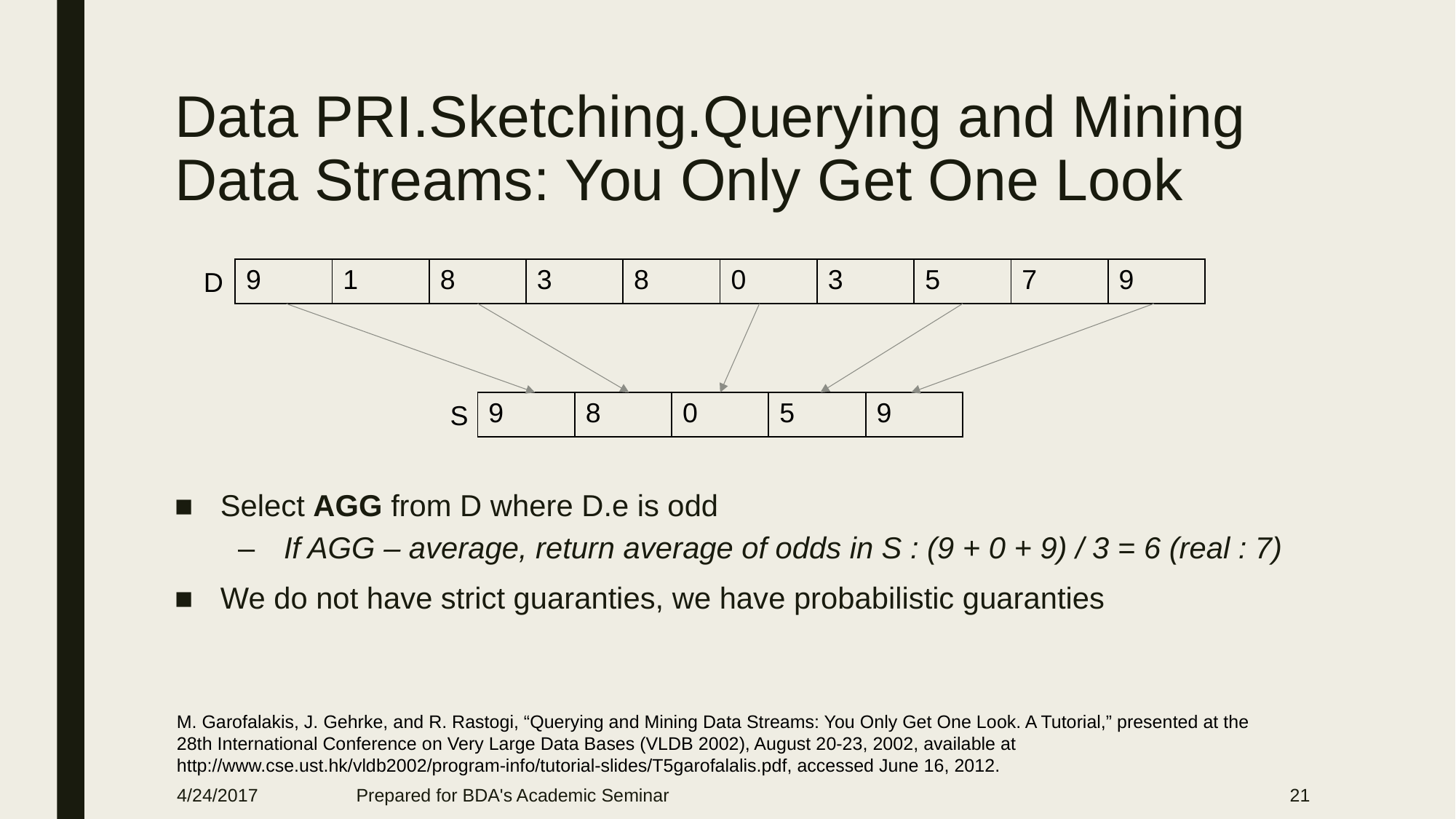

# Data PRI.Sketching.Querying and Mining Data Streams: You Only Get One Look
| 9 | 1 | 8 | 3 | 8 | 0 | 3 | 5 | 7 | 9 |
| --- | --- | --- | --- | --- | --- | --- | --- | --- | --- |
D
| 9 | 8 | 0 | 5 | 9 |
| --- | --- | --- | --- | --- |
S
Select AGG from D where D.e is odd
If AGG – average, return average of odds in S : (9 + 0 + 9) / 3 = 6 (real : 7)
We do not have strict guaranties, we have probabilistic guaranties
M. Garofalakis, J. Gehrke, and R. Rastogi, “Querying and Mining Data Streams: You Only Get One Look. A Tutorial,” presented at the 28th International Conference on Very Large Data Bases (VLDB 2002), August 20-23, 2002, available at http://www.cse.ust.hk/vldb2002/program-info/tutorial-slides/T5garofalalis.pdf, accessed June 16, 2012.
4/24/2017
Prepared for BDA's Academic Seminar
21